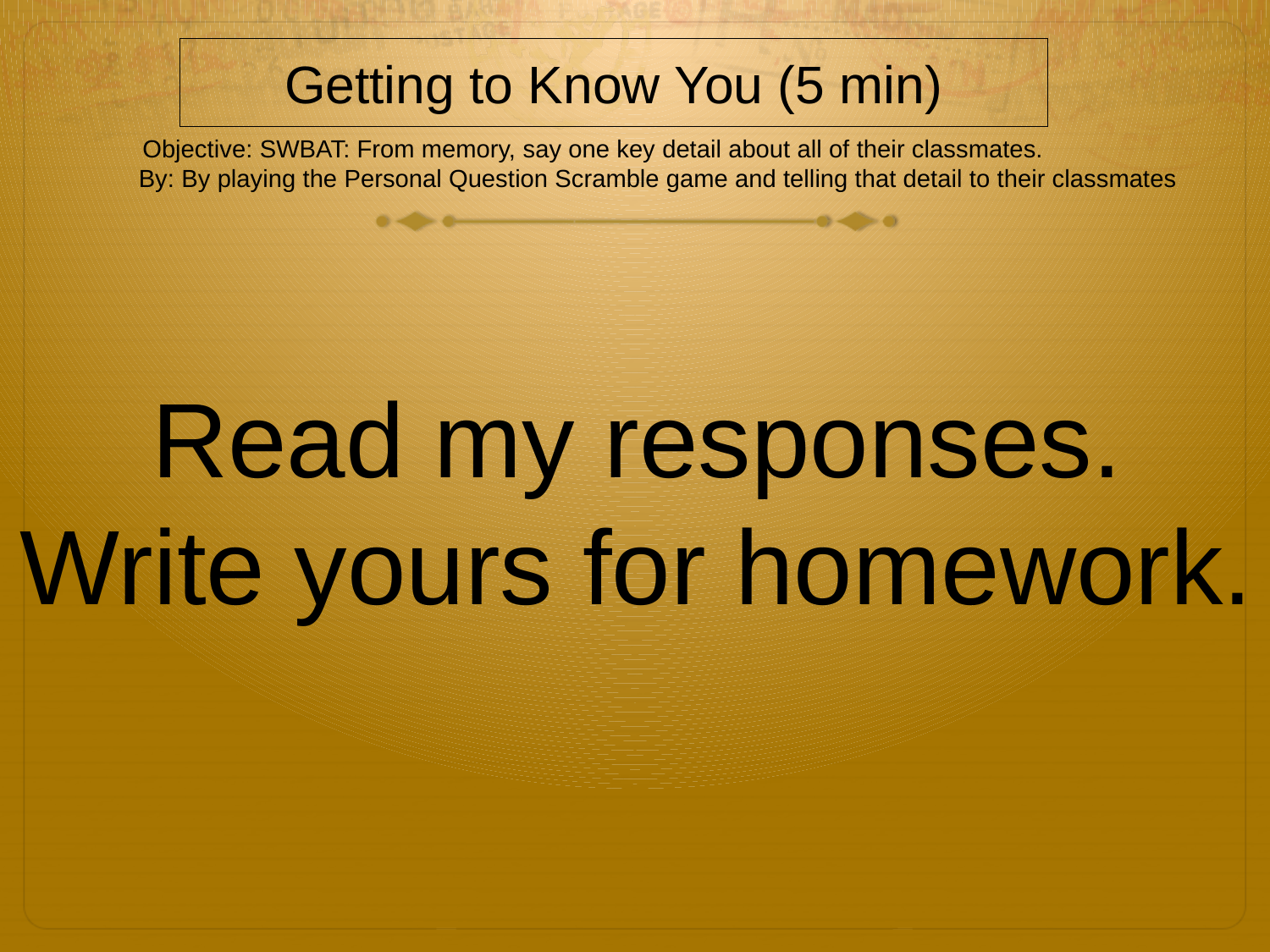

Getting to Know You (5 min)
Objective: SWBAT: From memory, say one key detail about all of their classmates.
By: By playing the Personal Question Scramble game and telling that detail to their classmates

Read my responses.
Write yours for homework.